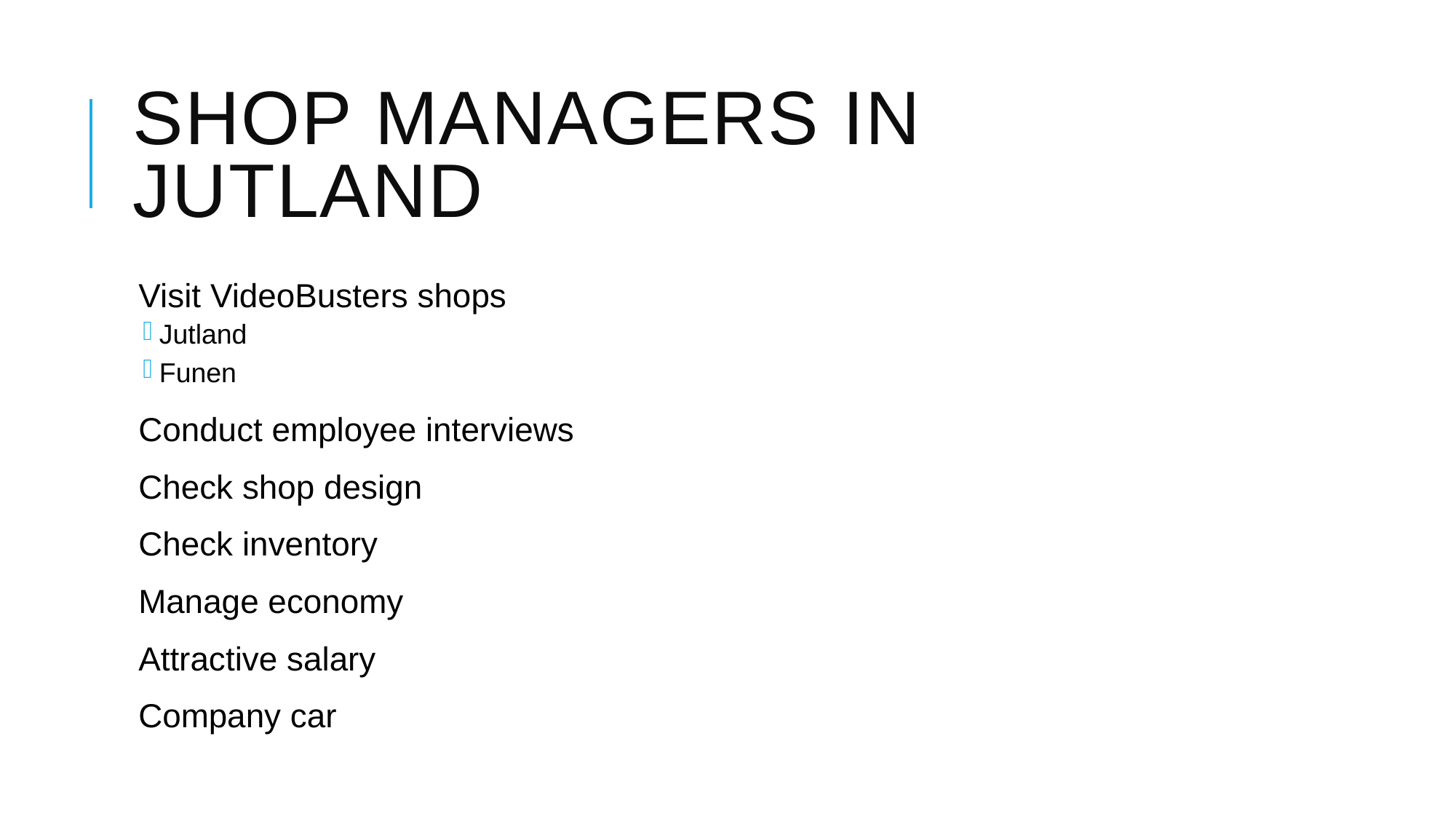

# Shop Managers in Jutland
Visit VideoBusters shops
Jutland
Funen
Conduct employee interviews
Check shop design
Check inventory
Manage economy
Attractive salary
Company car